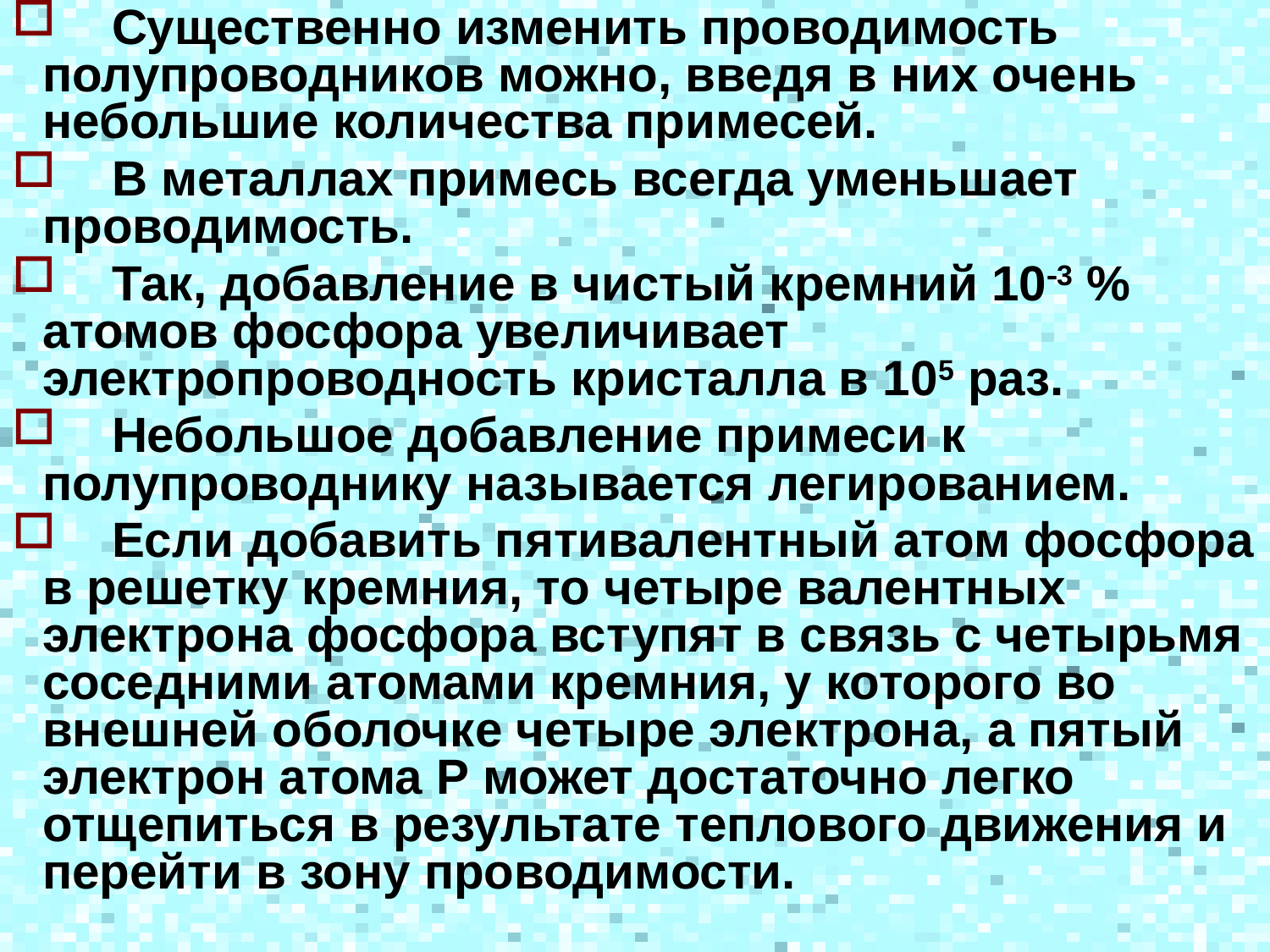

Существенно изменить проводимость полупроводников можно, введя в них очень небольшие количества примесей.
    В металлах примесь всегда уменьшает проводимость.
    Так, добавление в чистый кремний 10−3 % атомов фосфора увеличивает электропроводность кристалла в 105 раз.
    Небольшое добавление примеси к полупроводнику называется легированием.
    Если добавить пятивалентный атом фосфора в решетку кремния, то четыре валентных электрона фосфора вступят в связь с четырьмя соседними атомами кремния, у которого во внешней оболочке четыре электрона, а пятый электрон атома Р может достаточно легко отщепиться в результате теплового движения и перейти в зону проводимости.